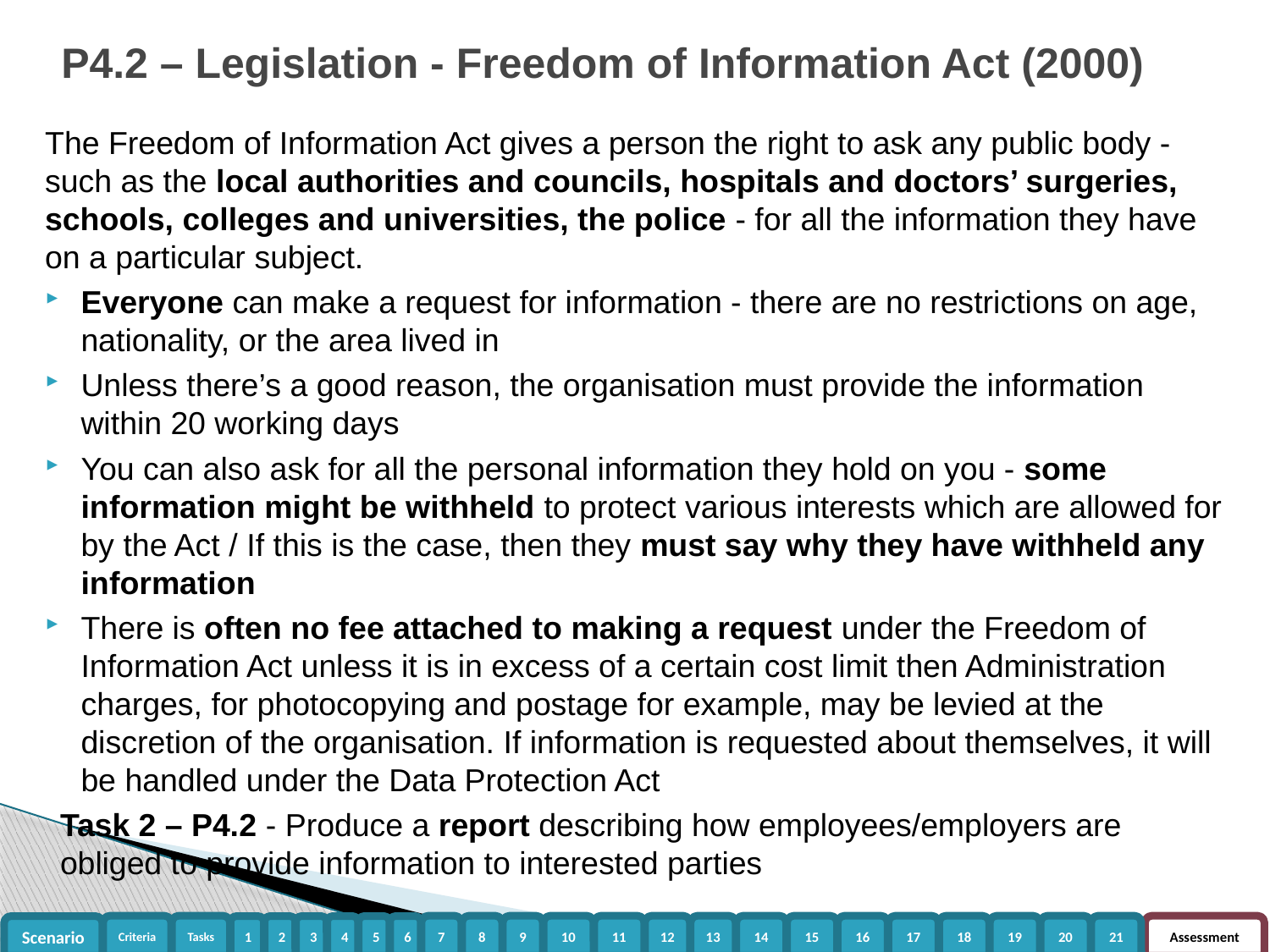

# P4.2 – Legislation - Freedom of Information Act (2000)
The Freedom of Information Act gives a person the right to ask any public body - such as the local authorities and councils, hospitals and doctors’ surgeries, schools, colleges and universities, the police - for all the information they have on a particular subject.
Everyone can make a request for information - there are no restrictions on age, nationality, or the area lived in
Unless there’s a good reason, the organisation must provide the information within 20 working days
You can also ask for all the personal information they hold on you - some information might be withheld to protect various interests which are allowed for by the Act / If this is the case, then they must say why they have withheld any information
There is often no fee attached to making a request under the Freedom of Information Act unless it is in excess of a certain cost limit then Administration charges, for photocopying and postage for example, may be levied at the discretion of the organisation. If information is requested about themselves, it will be handled under the Data Protection Act
Task 2 – P4.2 - Produce a report describing how employees/employers are obliged to provide information to interested parties